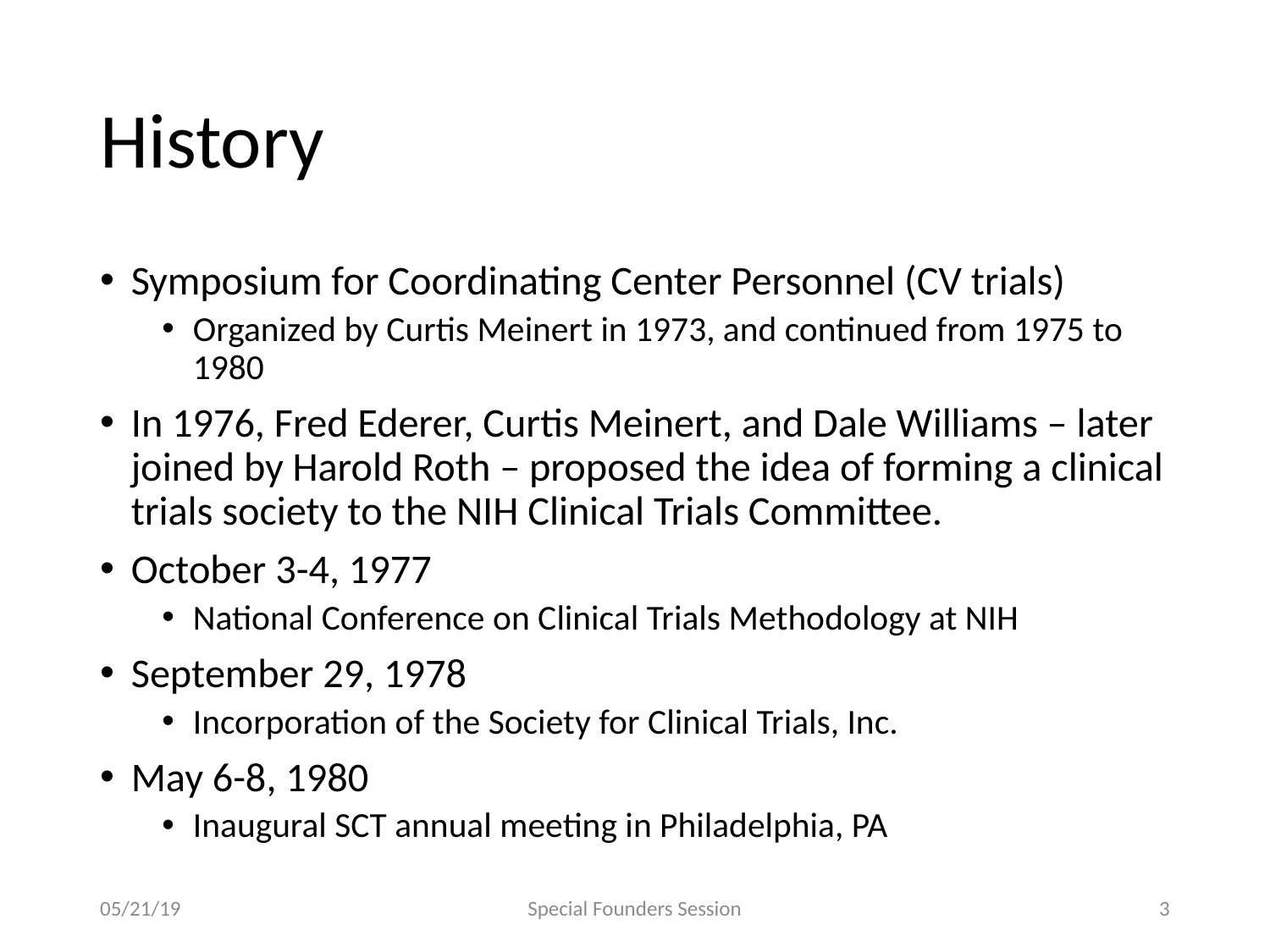

# History
Symposium for Coordinating Center Personnel (CV trials)
Organized by Curtis Meinert in 1973, and continued from 1975 to 1980
In 1976, Fred Ederer, Curtis Meinert, and Dale Williams – later joined by Harold Roth – proposed the idea of forming a clinical trials society to the NIH Clinical Trials Committee.
October 3-4, 1977
National Conference on Clinical Trials Methodology at NIH
September 29, 1978
Incorporation of the Society for Clinical Trials, Inc.
May 6-8, 1980
Inaugural SCT annual meeting in Philadelphia, PA

05/21/19
Special Founders Session
3